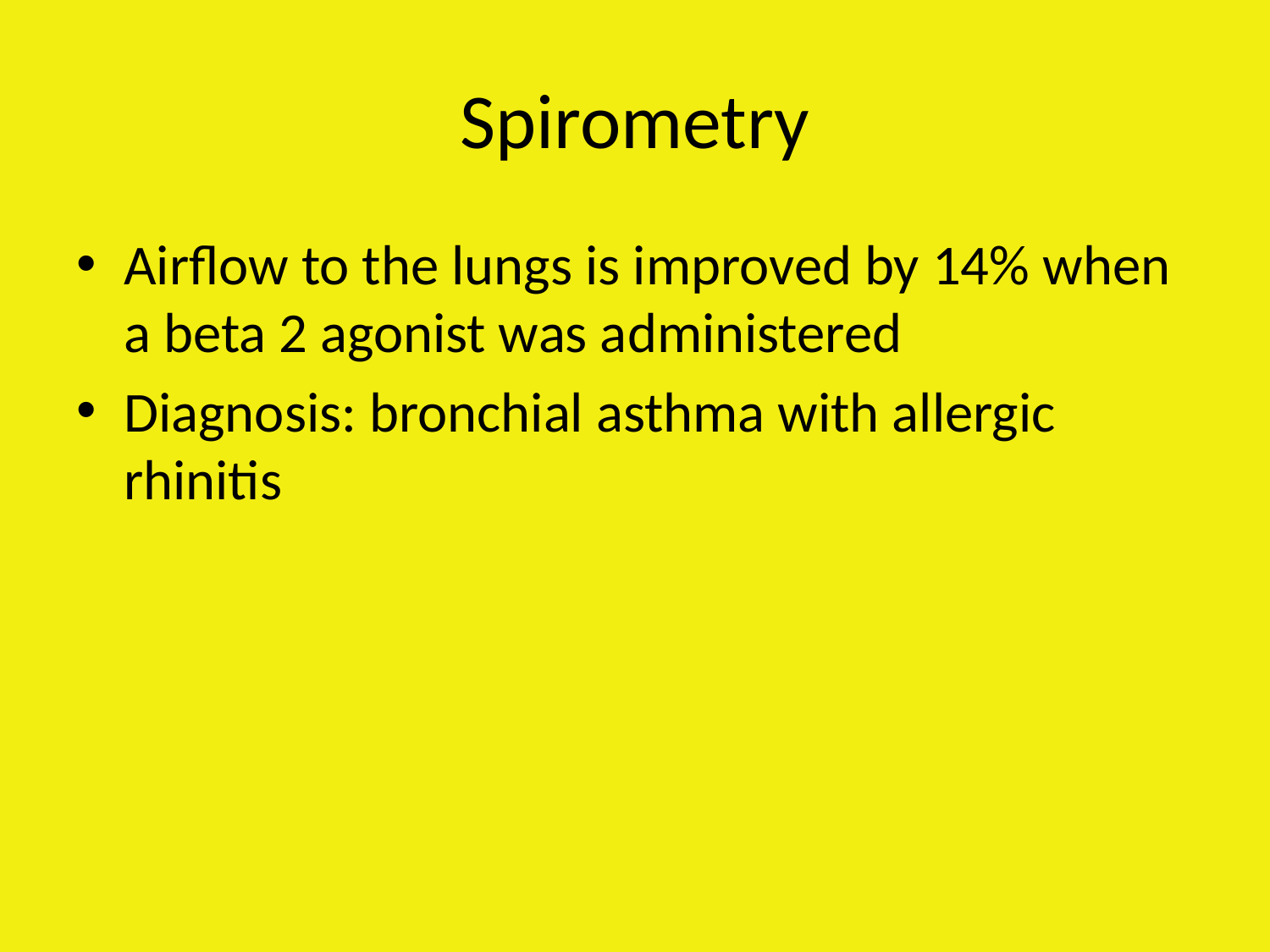

# Spirometry
Airflow to the lungs is improved by 14% when a beta 2 agonist was administered
Diagnosis: bronchial asthma with allergic rhinitis